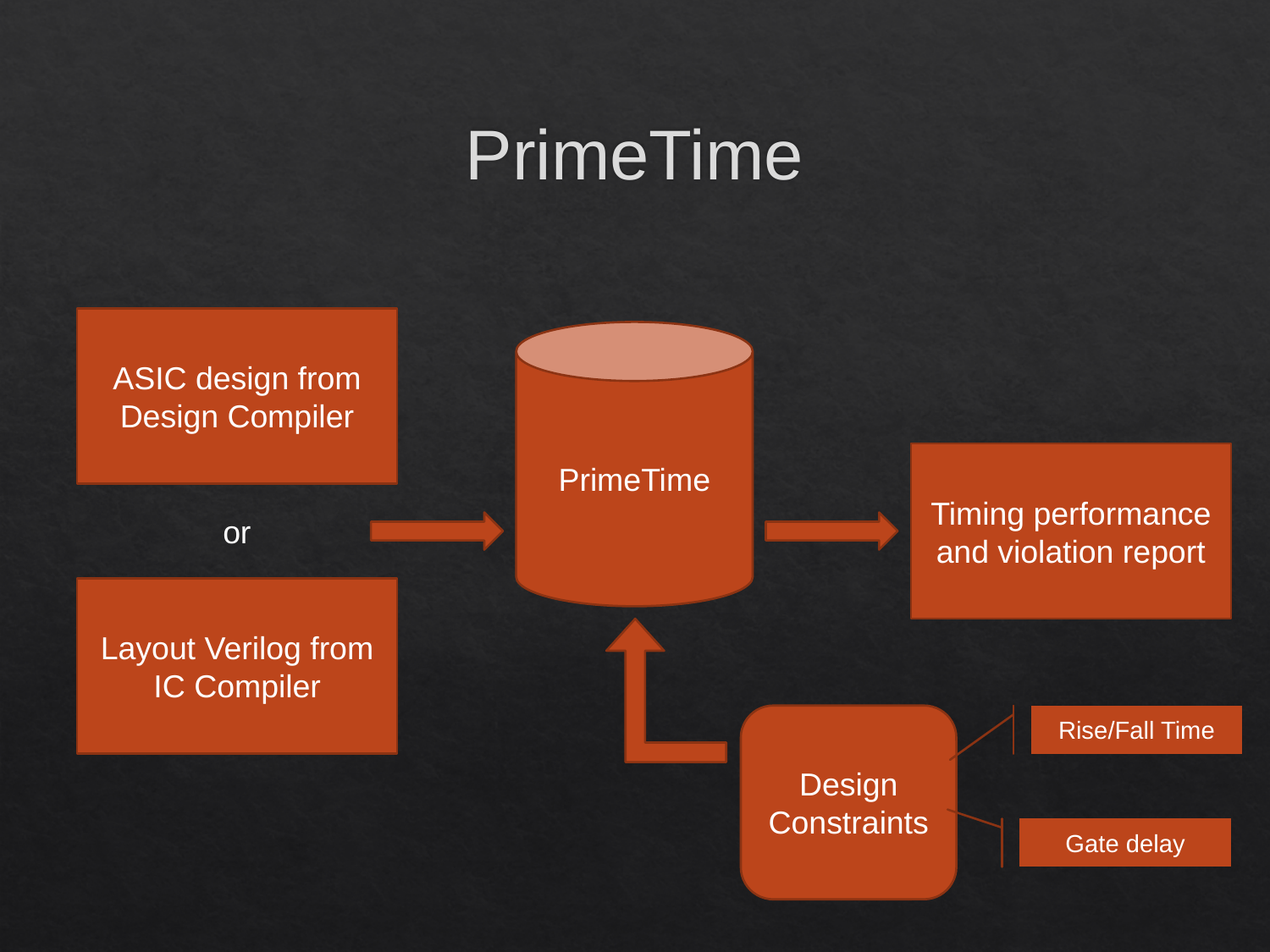

# PrimeTime
ASIC design from Design Compiler
PrimeTime
Timing performance and violation report
or

Layout Verilog from IC Compiler

Design Constraints
Rise/Fall Time
Gate delay